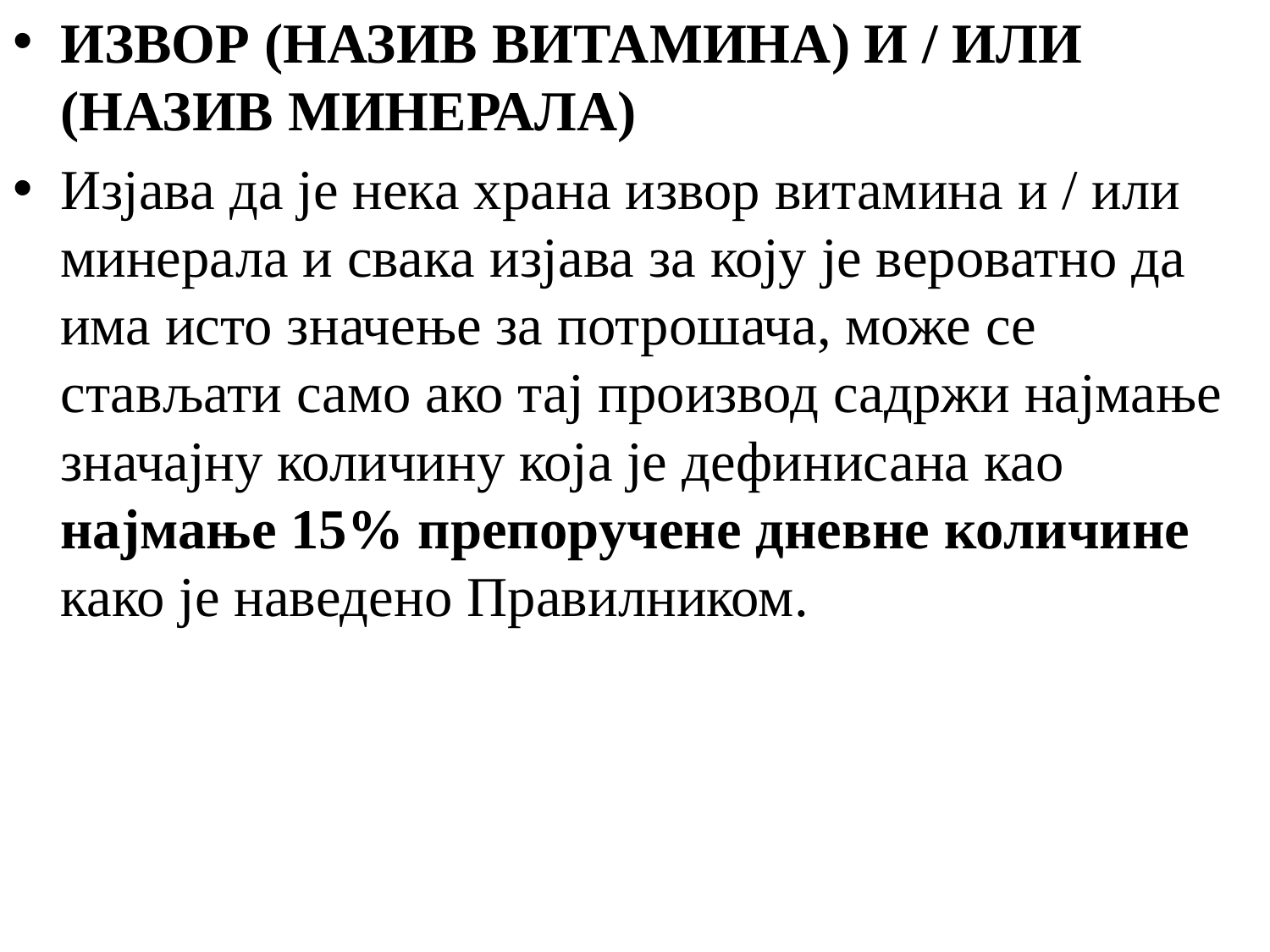

ИЗВОР (НАЗИВ ВИТАМИНА) И / ИЛИ (НАЗИВ МИНЕРАЛА)
Изјава да је нека храна извор витамина и / или минерала и свака изјава за коју је вероватно да има исто значење за потрошача, може се стављати само ако тај производ садржи најмање значајну количину која је дефинисана као најмање 15% препоручене дневне количине како је наведено Правилником.